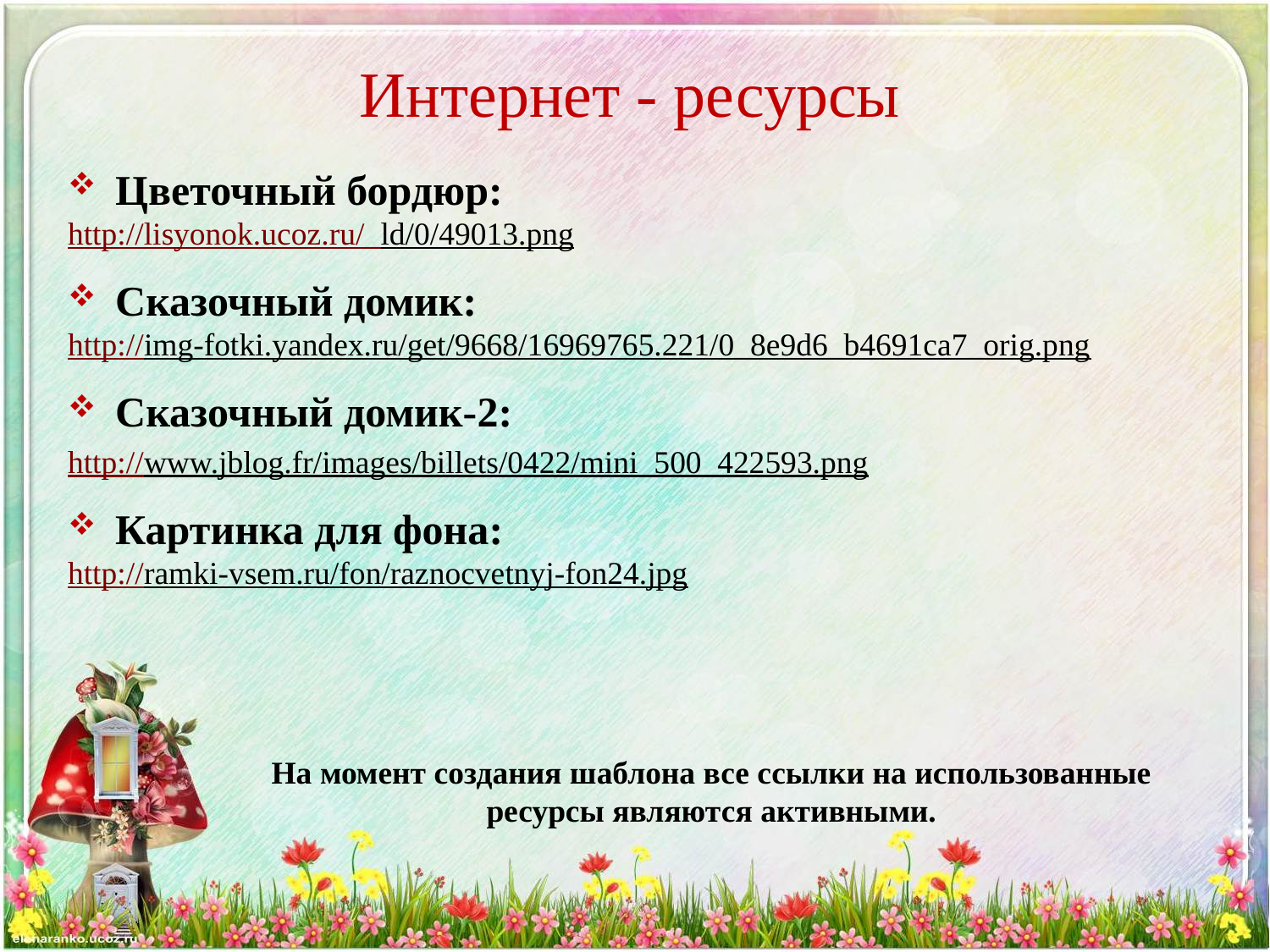

# Интернет - ресурсы
Цветочный бордюр:
http://lisyonok.ucoz.ru/_ld/0/49013.png

Сказочный домик:
http://img-fotki.yandex.ru/get/9668/16969765.221/0_8e9d6_b4691ca7_orig.png

Сказочный домик-2:
http://www.jblog.fr/images/billets/0422/mini_500_422593.png

Картинка для фона:
http://ramki-vsem.ru/fon/raznocvetnyj-fon24.jpg

На момент создания шаблона все ссылки на использованные ресурсы являются активными.